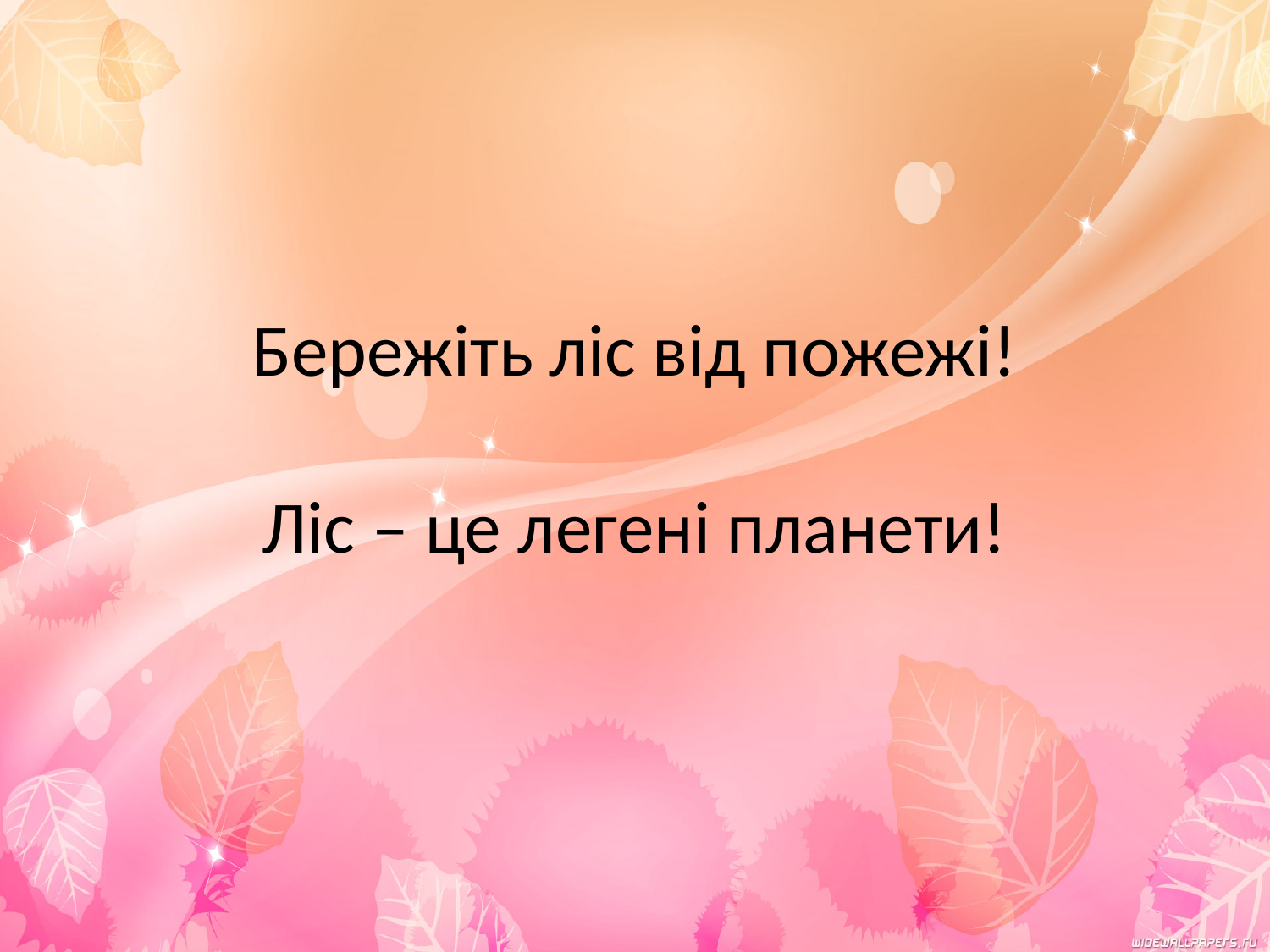

# Бережіть ліс від пожежі! Ліс – це легені планети!